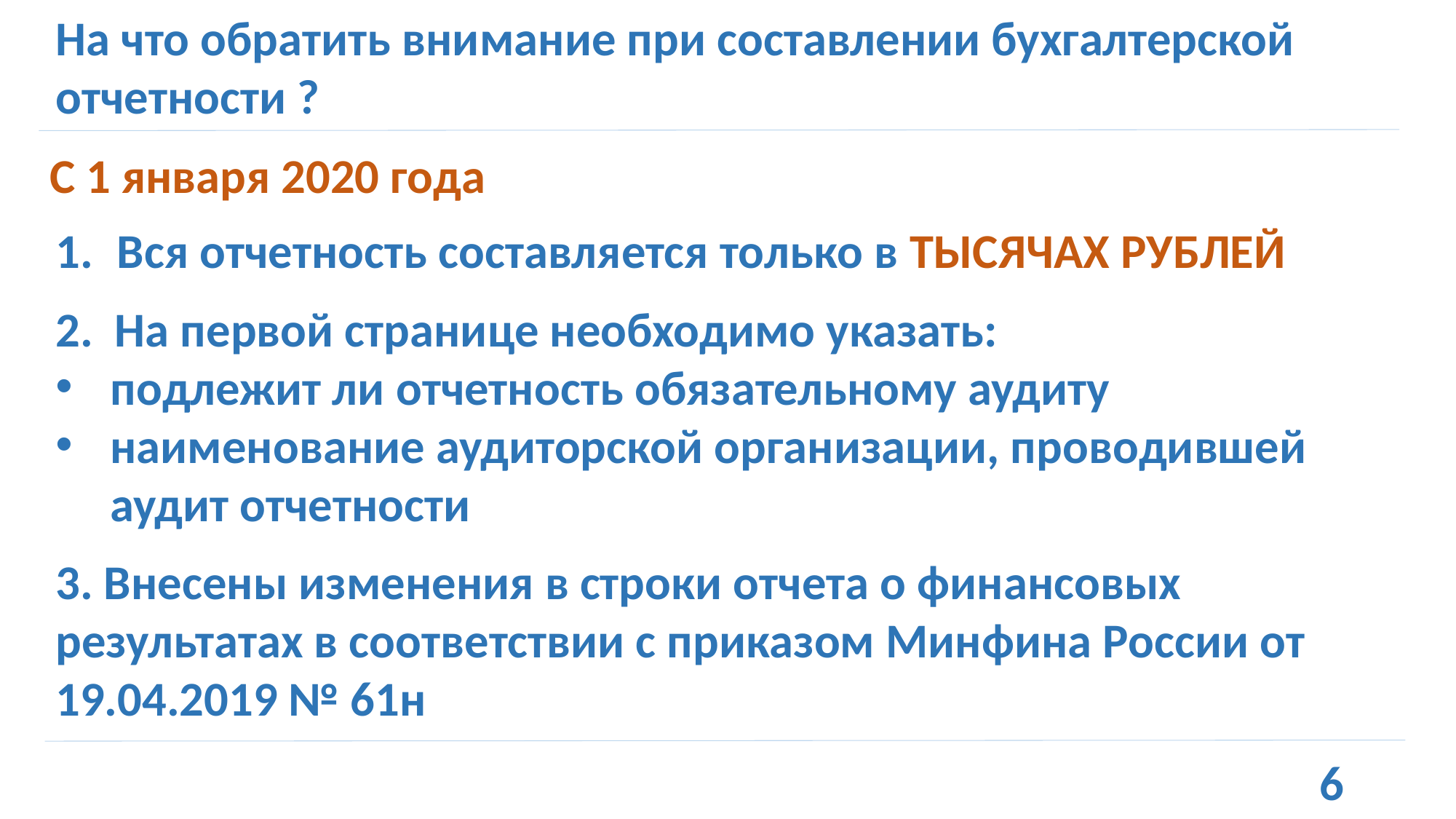

# На что обратить внимание при составлении бухгалтерской отчетности ?
С 1 января 2020 года

Вся отчетность составляется только в ТЫСЯЧАХ РУБЛЕЙ

2.  На первой странице необходимо указать:
подлежит ли отчетность обязательному аудиту
наименование аудиторской организации, проводившей аудит отчетности

3. Внесены изменения в строки отчета о финансовых результатах в соответствии с приказом Минфина России от 19.04.2019 № 61н

6